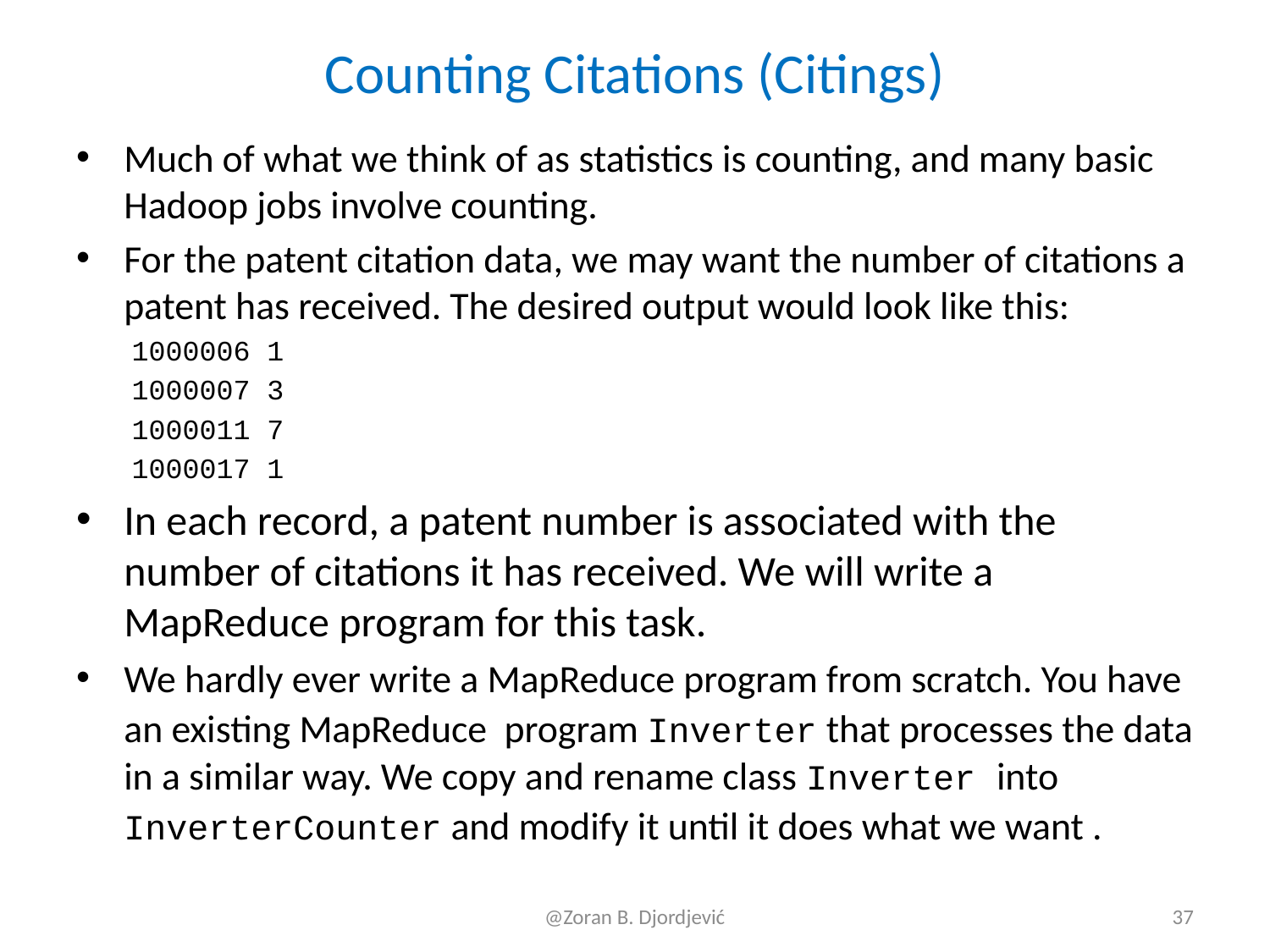

# Counting Citations (Citings)
Much of what we think of as statistics is counting, and many basic Hadoop jobs involve counting.
For the patent citation data, we may want the number of citations a patent has received. The desired output would look like this:
1000006 1
1000007 3
1000011 7
1000017 1
In each record, a patent number is associated with the number of citations it has received. We will write a MapReduce program for this task.
We hardly ever write a MapReduce program from scratch. You have an existing MapReduce  program Inverter that processes the data in a similar way. We copy and rename class Inverter into InverterCounter and modify it until it does what we want .
@Zoran B. Djordjević
37